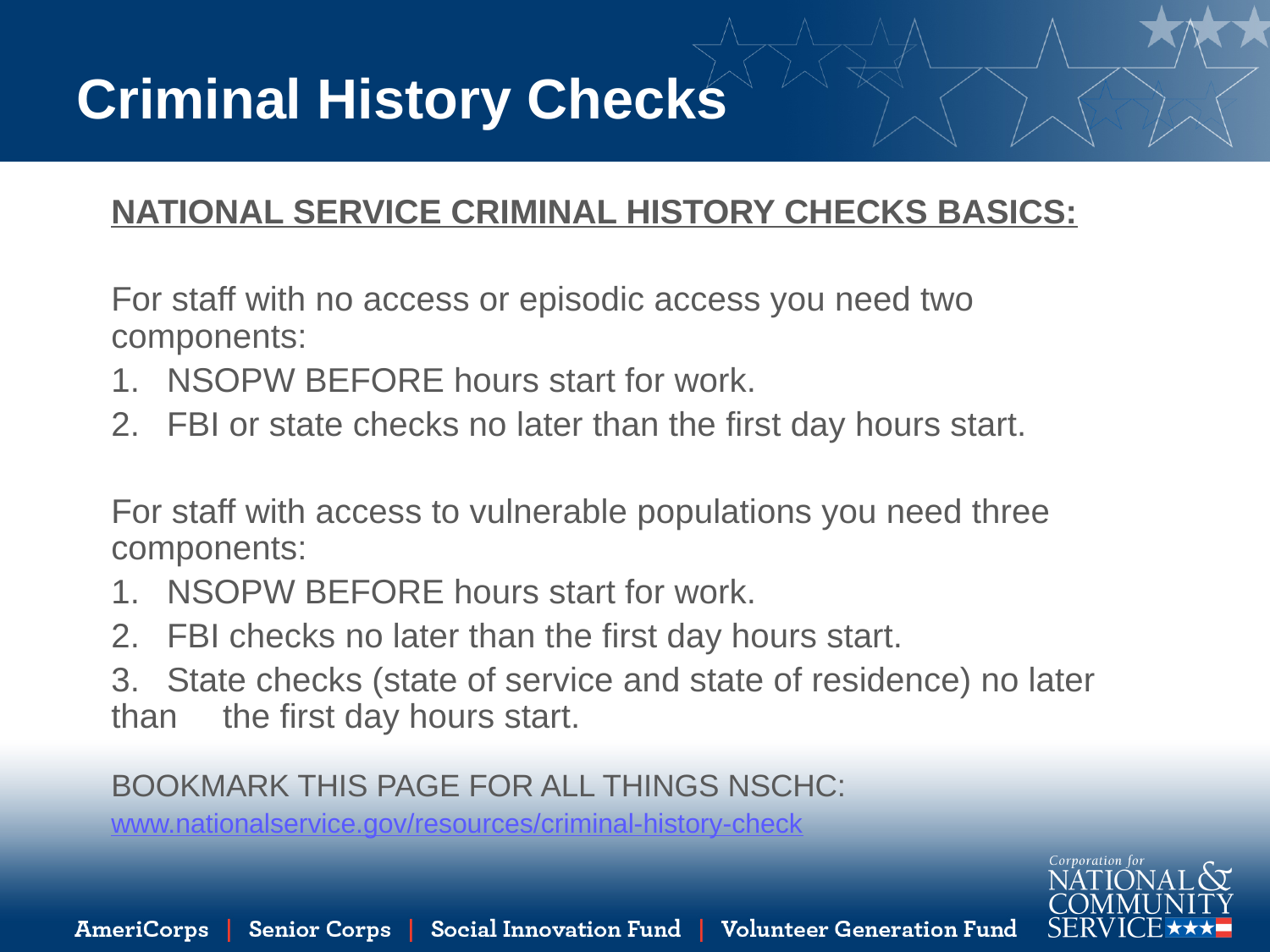

# Criminal History Checks
NATIONAL SERVICE CRIMINAL HISTORY CHECKS BASICS:

For staff with no access or episodic access you need two components:
1. 	NSOPW BEFORE hours start for work.
2. 	FBI or state checks no later than the first day hours start.

For staff with access to vulnerable populations you need three components:
1. 	NSOPW BEFORE hours start for work.
2.		FBI checks no later than the first day hours start.
3. 	State checks (state of service and state of residence) no later than 		the first day hours start.

BOOKMARK THIS PAGE FOR ALL THINGS NSCHC:
www.nationalservice.gov/resources/criminal-history-check